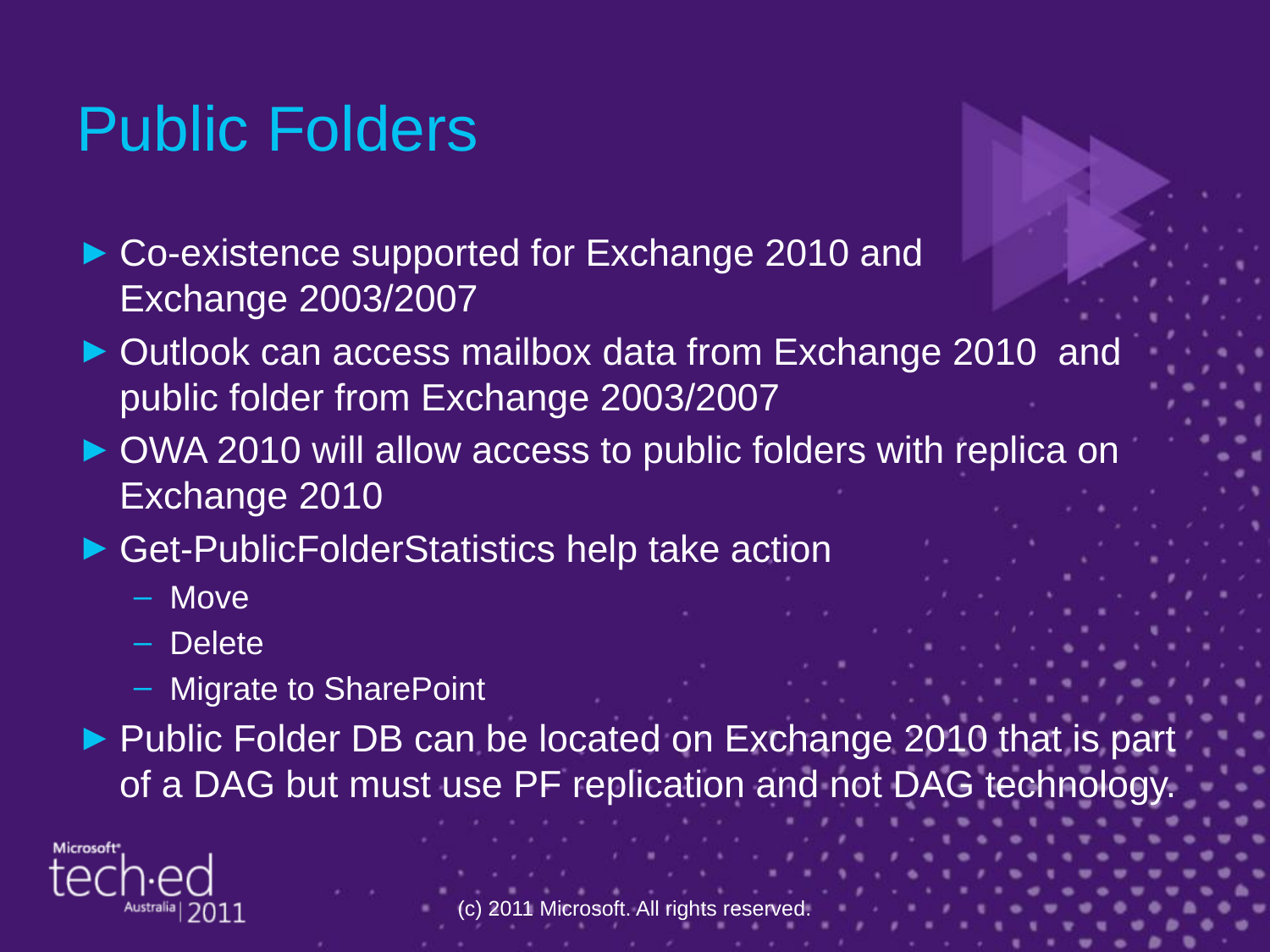

# Public Folders
Co-existence supported for Exchange 2010 and
Exchange 2003/2007
Outlook can access mailbox data from Exchange 2010  and public folder from Exchange 2003/2007
OWA 2010 will allow access to public folders with replica on Exchange 2010
Get-PublicFolderStatistics help take action
Move
Delete
Migrate to SharePoint
Public Folder DB can be located on Exchange 2010 that is part of a DAG but must use PF replication and not DAG technology.

(c) 2011 Microsoft. All rights reserved.